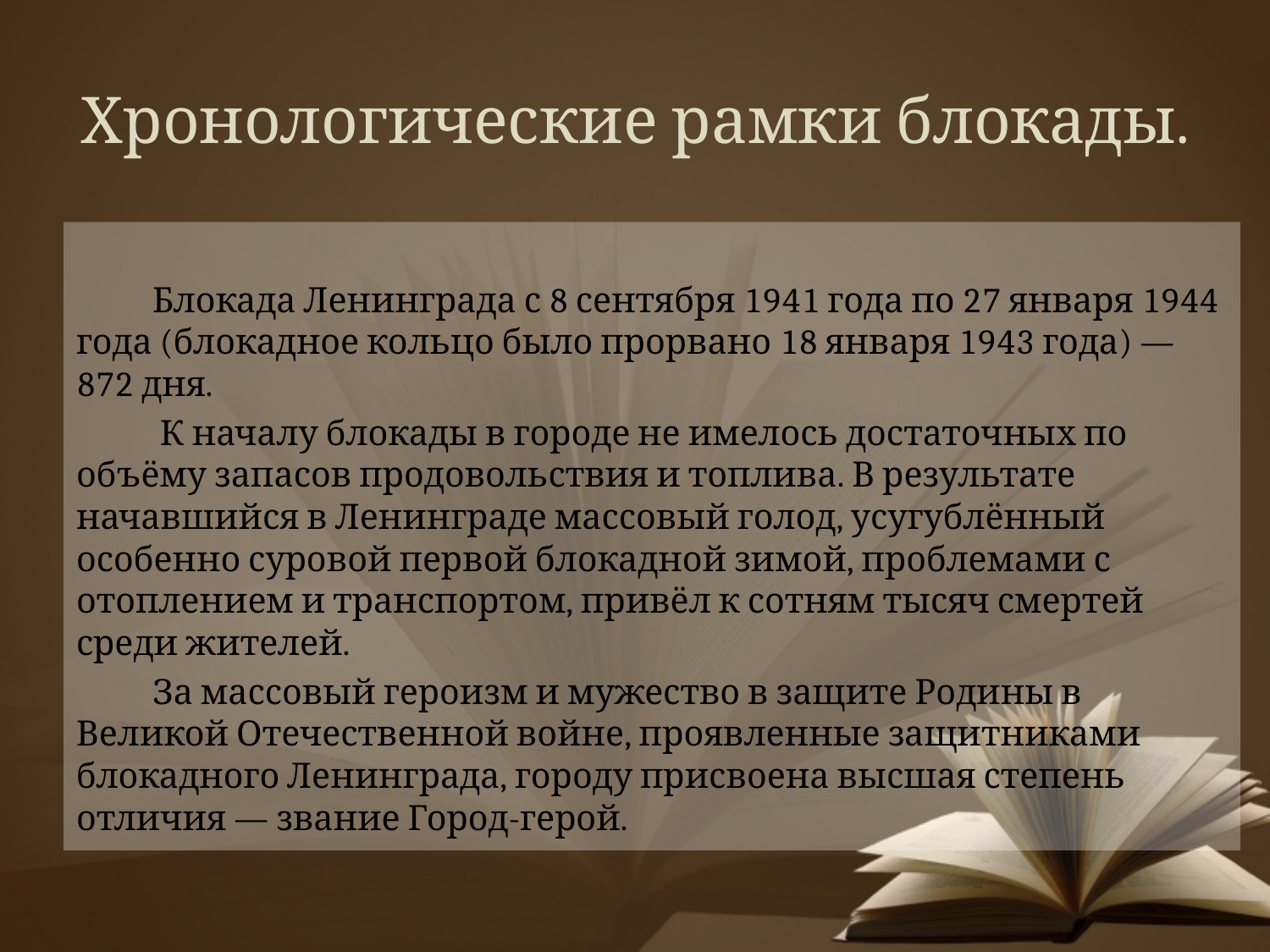

# Хронологические рамки блокады.

          Блокада Ленинграда с 8 сентября 1941 года по 27 января 1944 года (блокадное кольцо было прорвано 18 января 1943 года) — 872 дня.
           К началу блокады в городе не имелось достаточных по объёму запасов продовольствия и топлива. В результате начавшийся в Ленинграде массовый голод, усугублённый особенно суровой первой блокадной зимой, проблемами с отоплением и транспортом, привёл к сотням тысяч смертей среди жителей.
          За массовый героизм и мужество в защите Родины в Великой Отечественной войне, проявленные защитниками блокадного Ленинграда, городу присвоена высшая степень отличия — звание Город-герой.